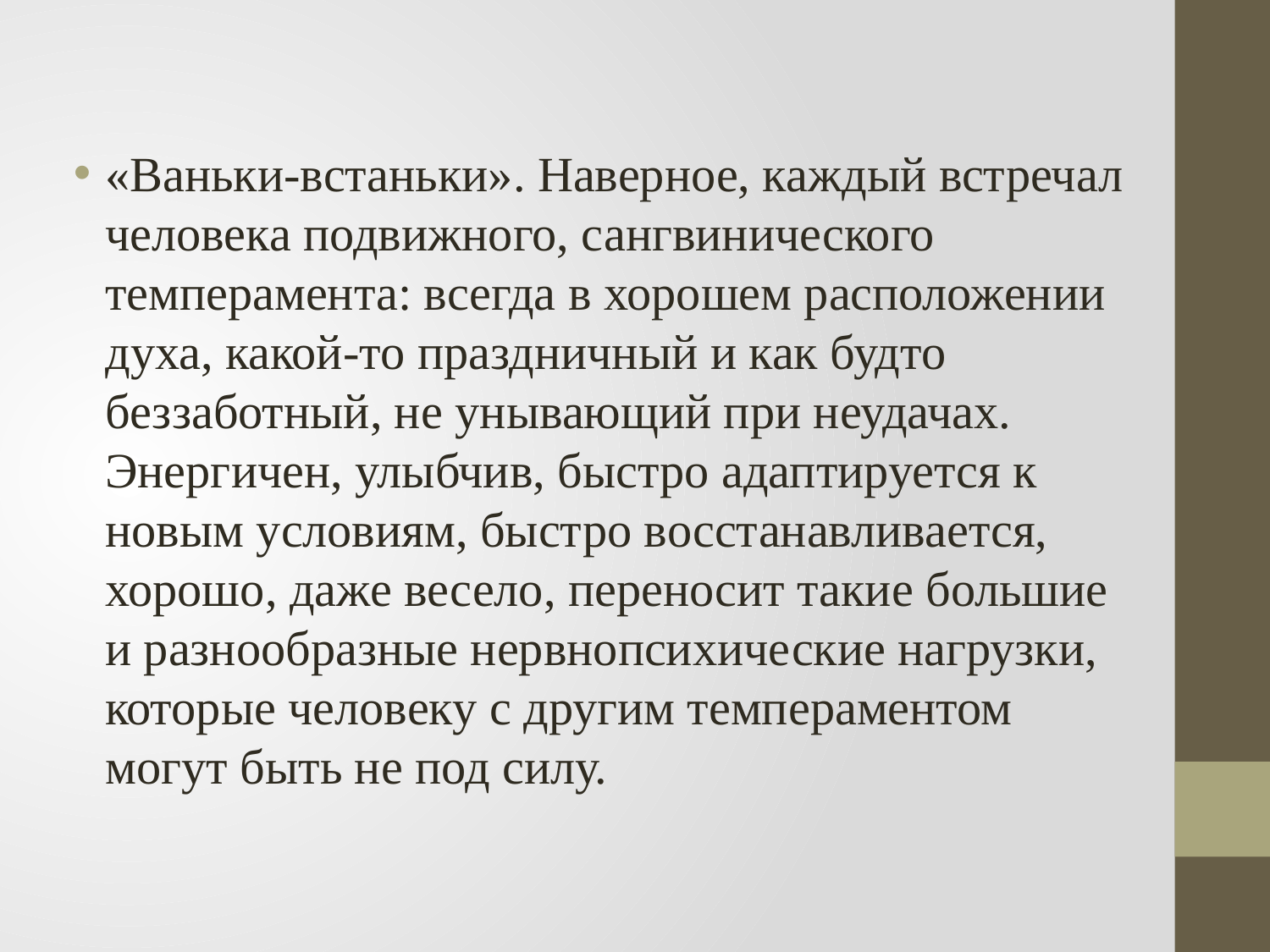

«Ваньки-встаньки». Наверное, каждый встречал человека подвижного, сангвинического темперамента: всегда в хорошем расположении духа, какой-то праздничный и как будто беззаботный, не унывающий при неудачах. Энергичен, улыбчив, быстро адаптируется к новым условиям, быстро восстанавливается, хорошо, даже весело, переносит такие большие и разнообразные нервнопсихические нагрузки, которые человеку с другим темпераментом могут быть не под силу.